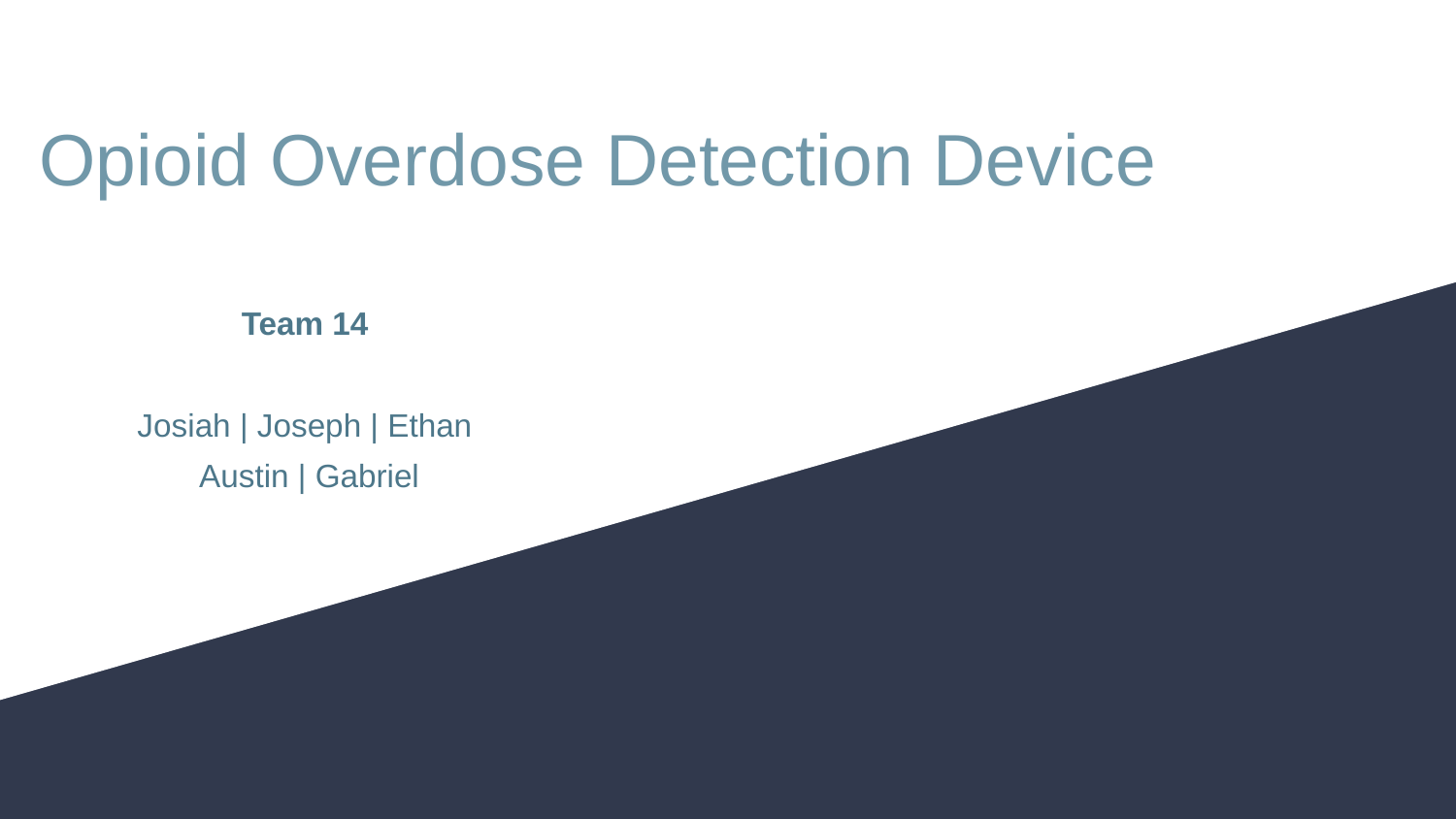

Opioid Overdose Detection Device
Team 14

 Josiah | Joseph | Ethan
 Austin | Gabriel